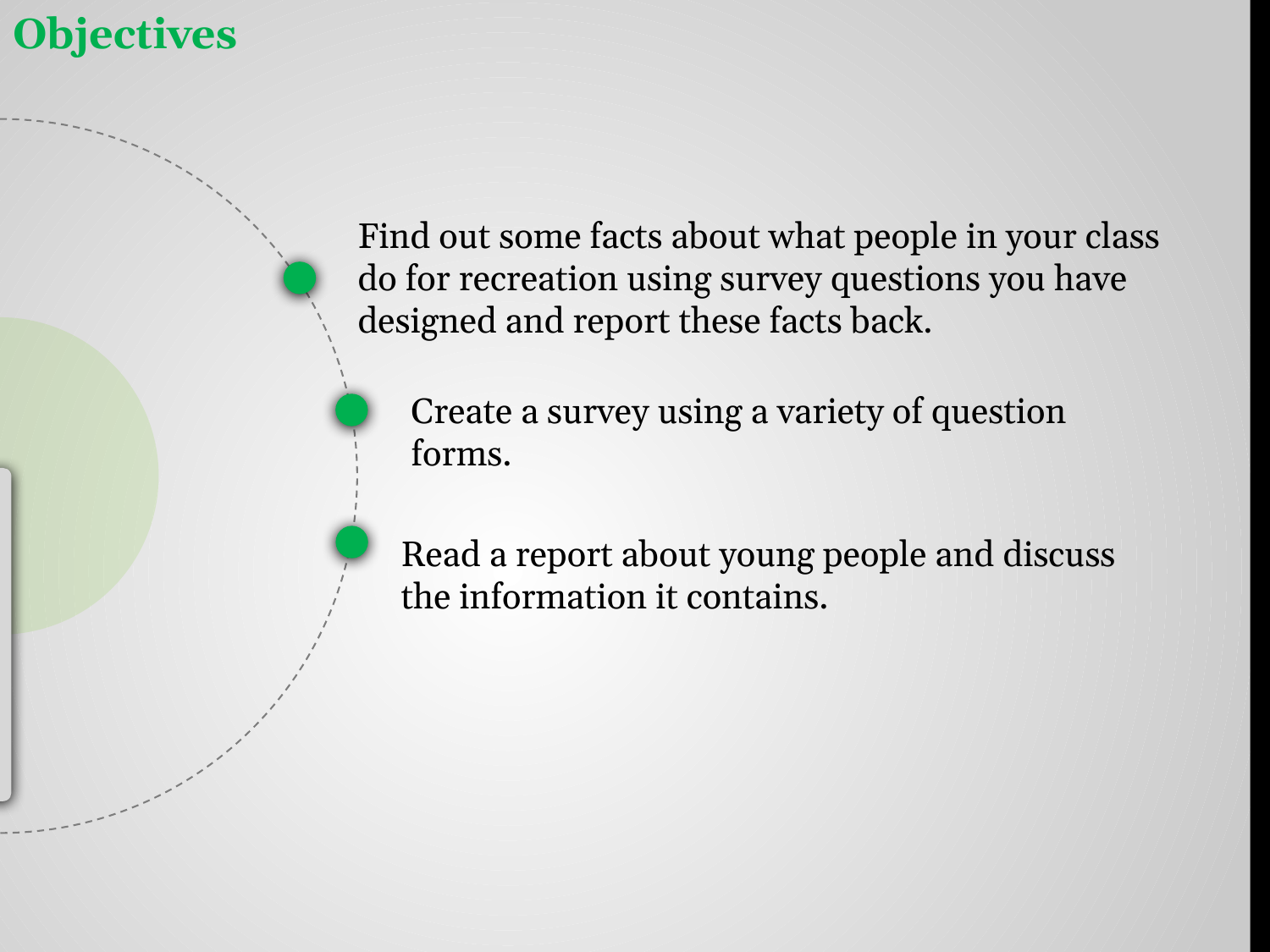

Objectives

Find out some facts about what people in your class do for recreation using survey questions you have designed and report these facts back.

Create a survey using a variety of question forms.

Read a report about young people and discuss the information it contains.